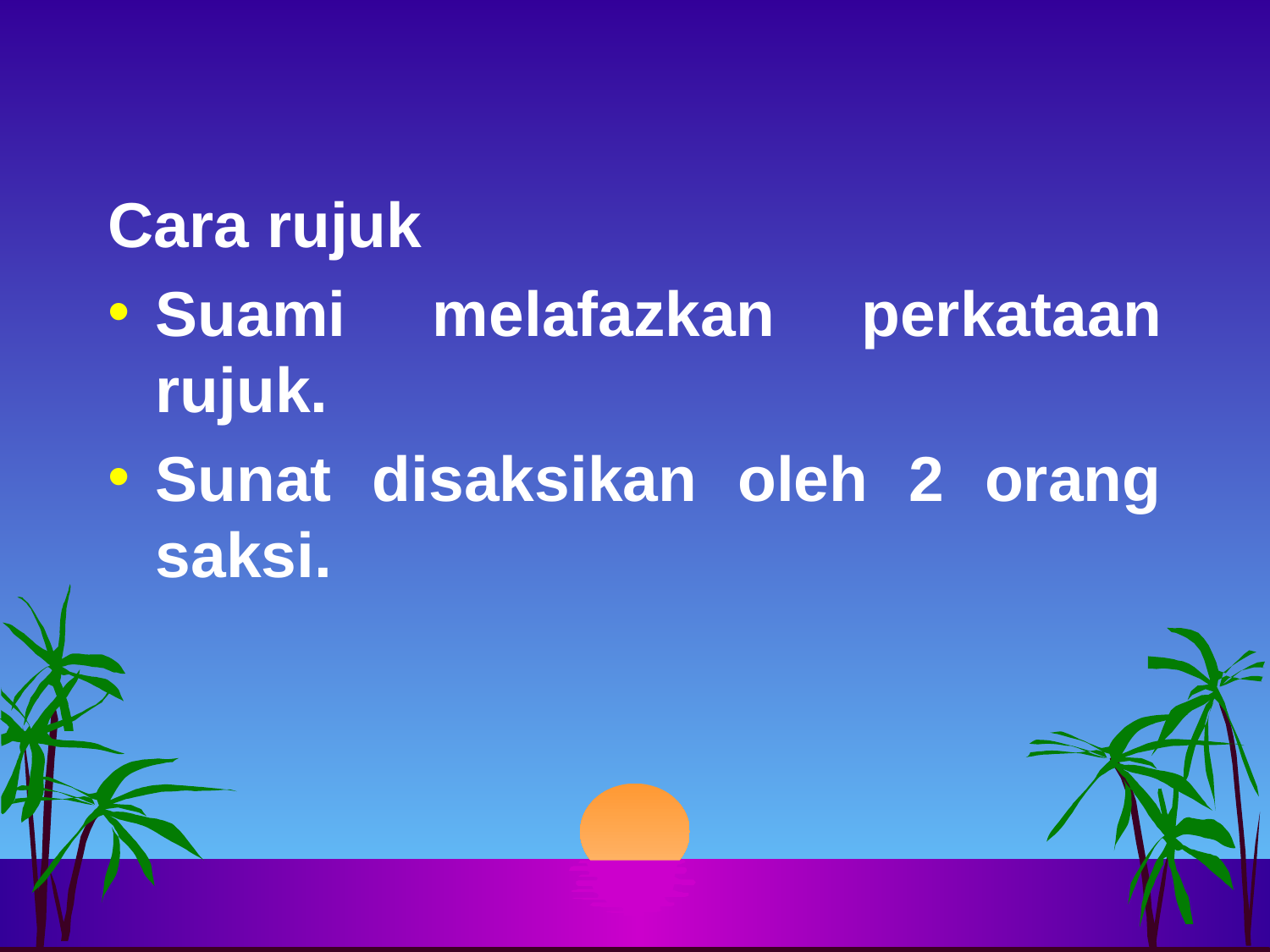

Cara rujuk
Suami melafazkan perkataan rujuk.
Sunat disaksikan oleh 2 orang saksi.